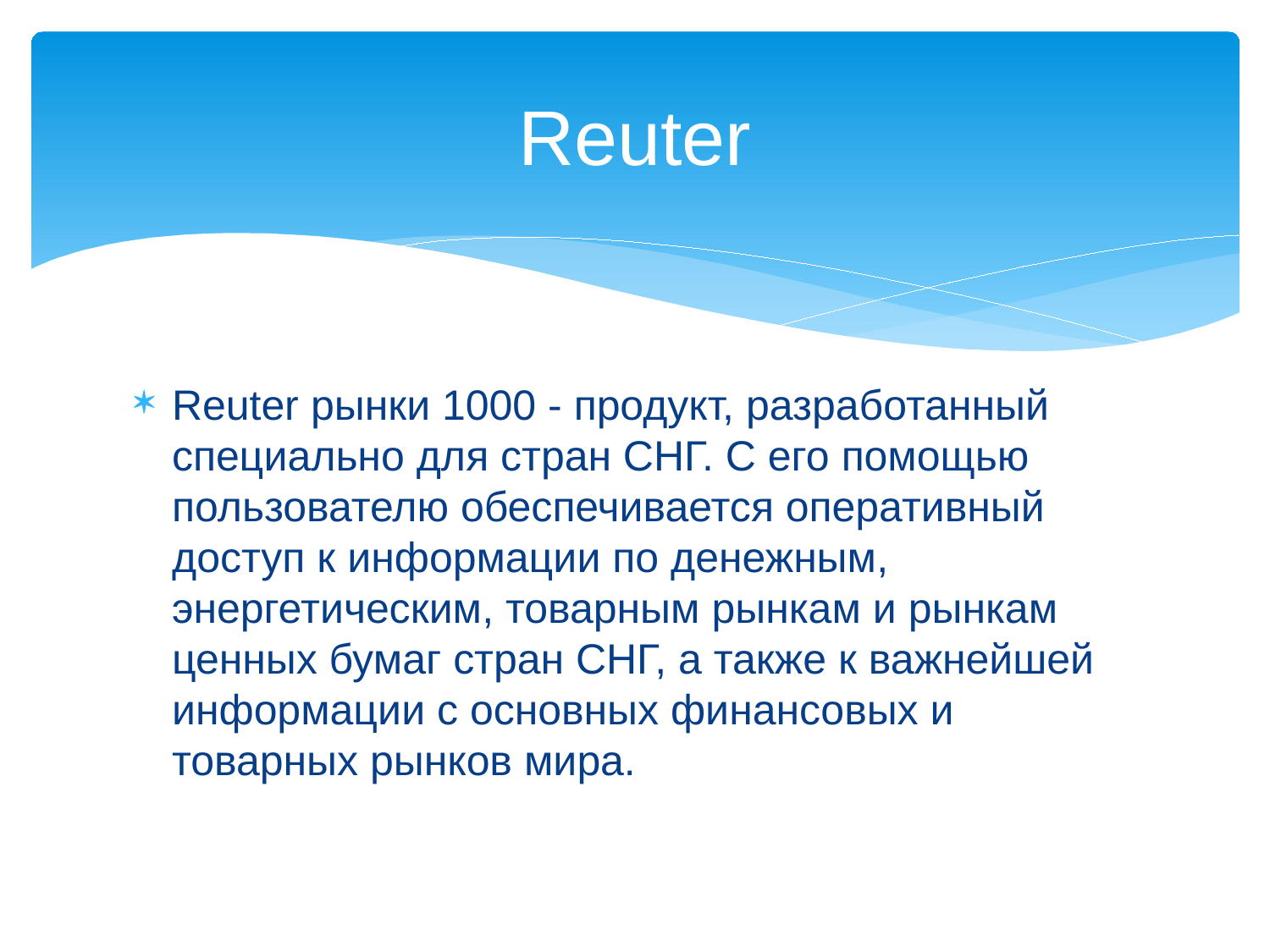

# Reuter
Reuter рынки 1000 - продукт, разработанный специально для стран СНГ. С его помощью пользователю обеспечивается оперативный доступ к информации по денежным, энергетическим, товарным рынкам и рынкам ценных бумаг стран СНГ, а также к важнейшей информации с основных финансовых и товарных рынков мира.